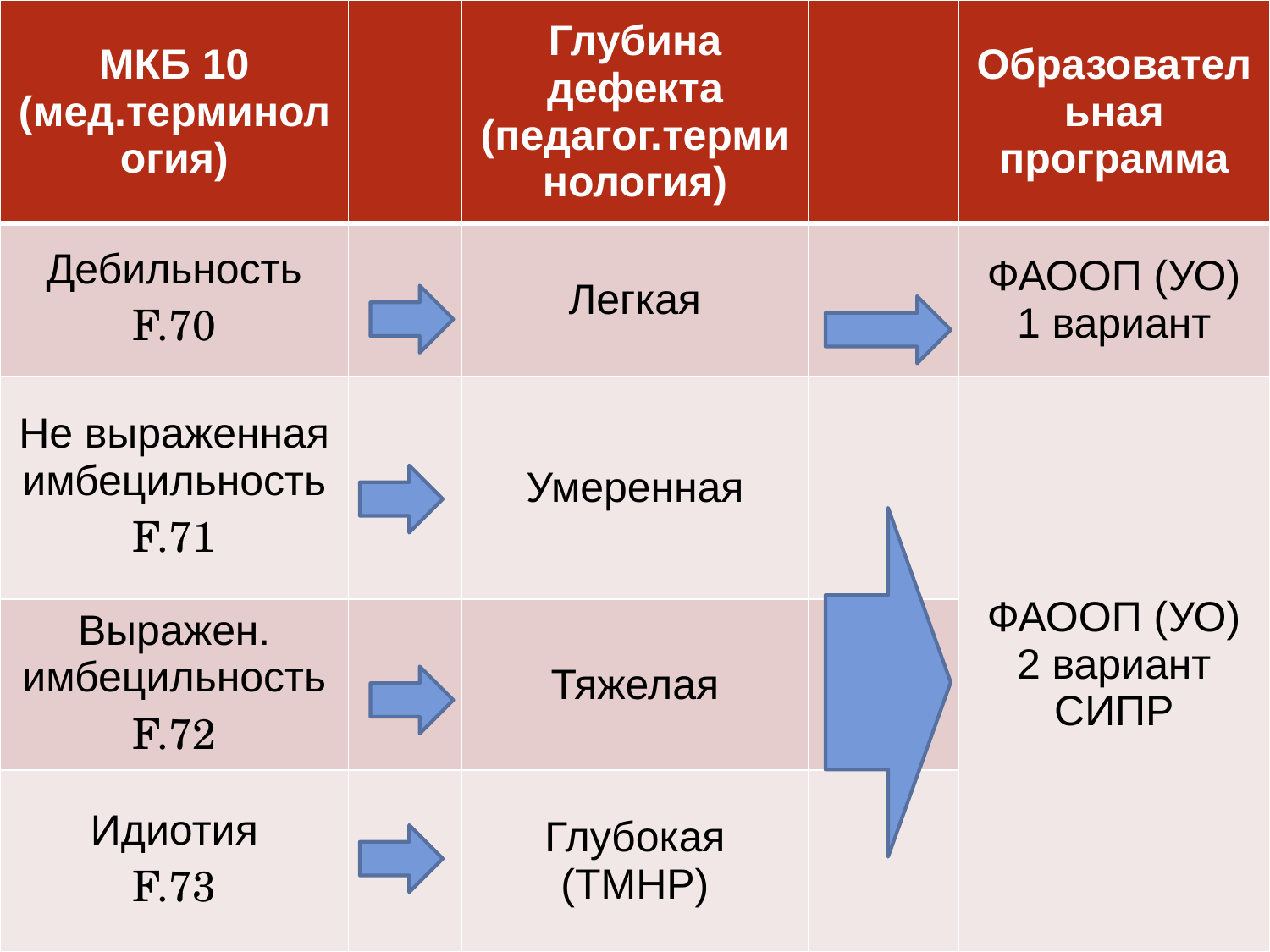

| МКБ 10 (мед.терминология) |  | Глубина дефекта (педагог.терминология) |  | Образовательная программа |
| --- | --- | --- | --- | --- |
| Дебильность F.70 |  | Легкая |  | ФАООП (УО) 1 вариант |
| Не выраженная имбецильность F.71 |  | Умеренная |  | ФАООП (УО) 2 вариант СИПР |
| Выражен. имбецильность F.72 |  | Тяжелая |  |  |
| Идиотия F.73 |  | Глубокая (ТМНР) |  |  |